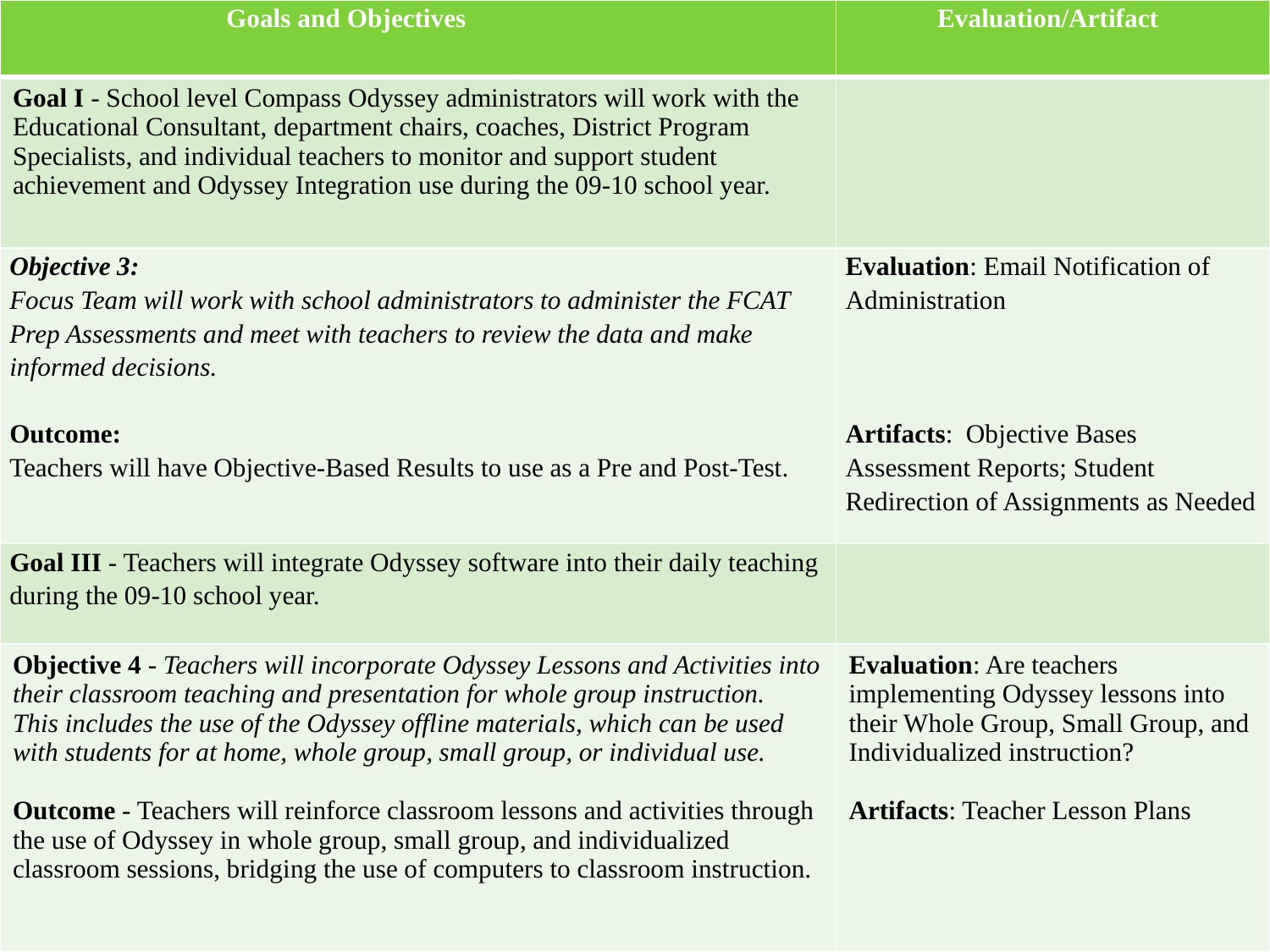

| Goals and Objectives | Evaluation/Artifact |
| --- | --- |
| Goal I - School level Compass Odyssey administrators will work with the Educational Consultant, department chairs, coaches, District Program Specialists, and individual teachers to monitor and support student achievement and Odyssey Integration use during the 09-10 school year. |  |
| Objective 3: Focus Team will work with school administrators to administer the FCAT Prep Assessments and meet with teachers to review the data and make informed decisions. Outcome: Teachers will have Objective-Based Results to use as a Pre and Post-Test. | Evaluation: Email Notification of Administration Artifacts: Objective Bases Assessment Reports; Student Redirection of Assignments as Needed |
| Goal III - Teachers will integrate Odyssey software into their daily teaching during the 09-10 school year. |  |
| Objective 4 - Teachers will incorporate Odyssey Lessons and Activities into their classroom teaching and presentation for whole group instruction. This includes the use of the Odyssey offline materials, which can be used with students for at home, whole group, small group, or individual use. Outcome - Teachers will reinforce classroom lessons and activities through the use of Odyssey in whole group, small group, and individualized classroom sessions, bridging the use of computers to classroom instruction. | Evaluation: Are teachers implementing Odyssey lessons into their Whole Group, Small Group, and Individualized instruction? Artifacts: Teacher Lesson Plans |